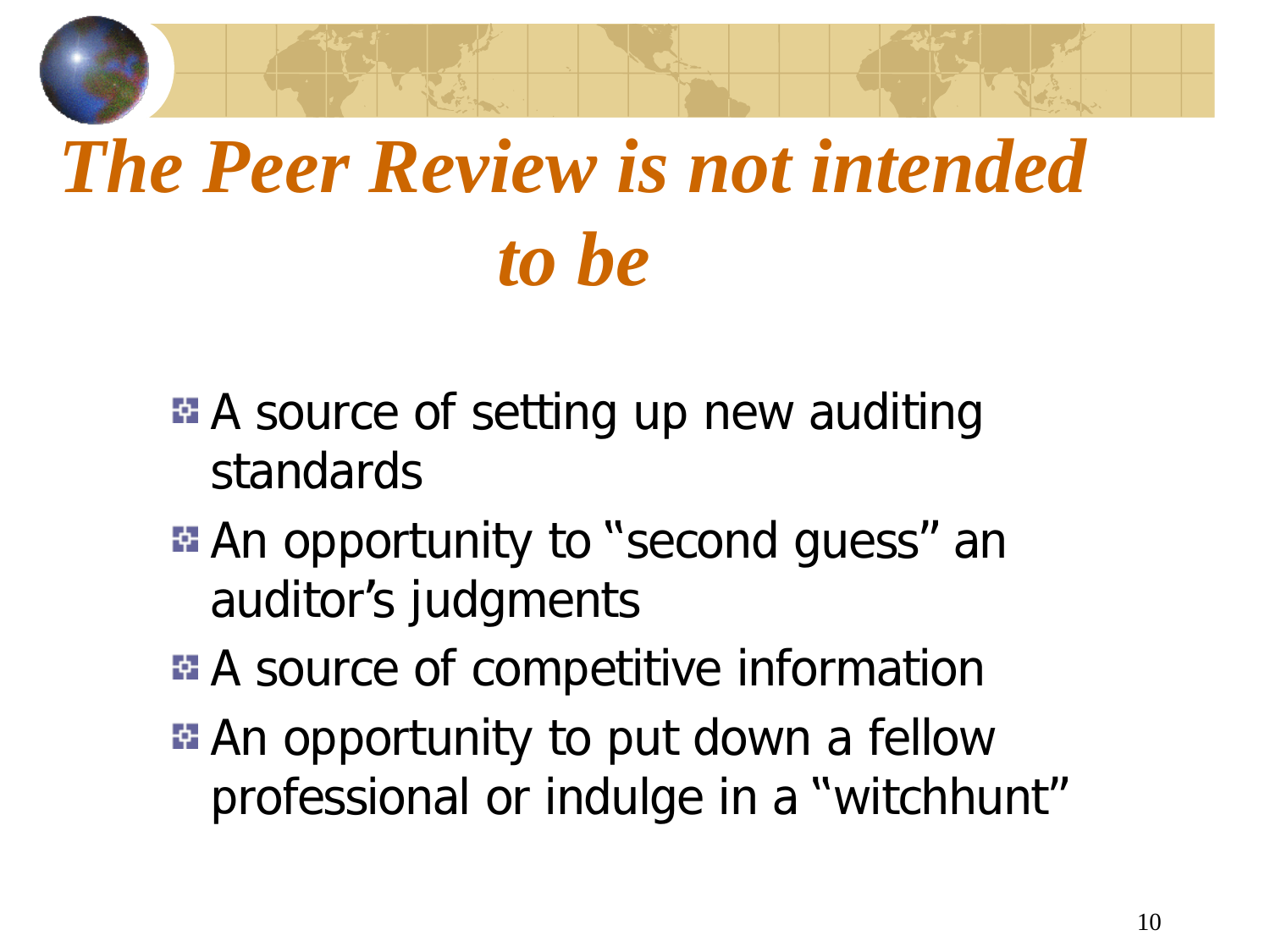

# The Peer Review is not intended to be

A source of setting up new auditing standards
An opportunity to “second guess” an auditor’s judgments
A source of competitive information
An opportunity to put down a fellow professional or indulge in a “witchhunt”
10